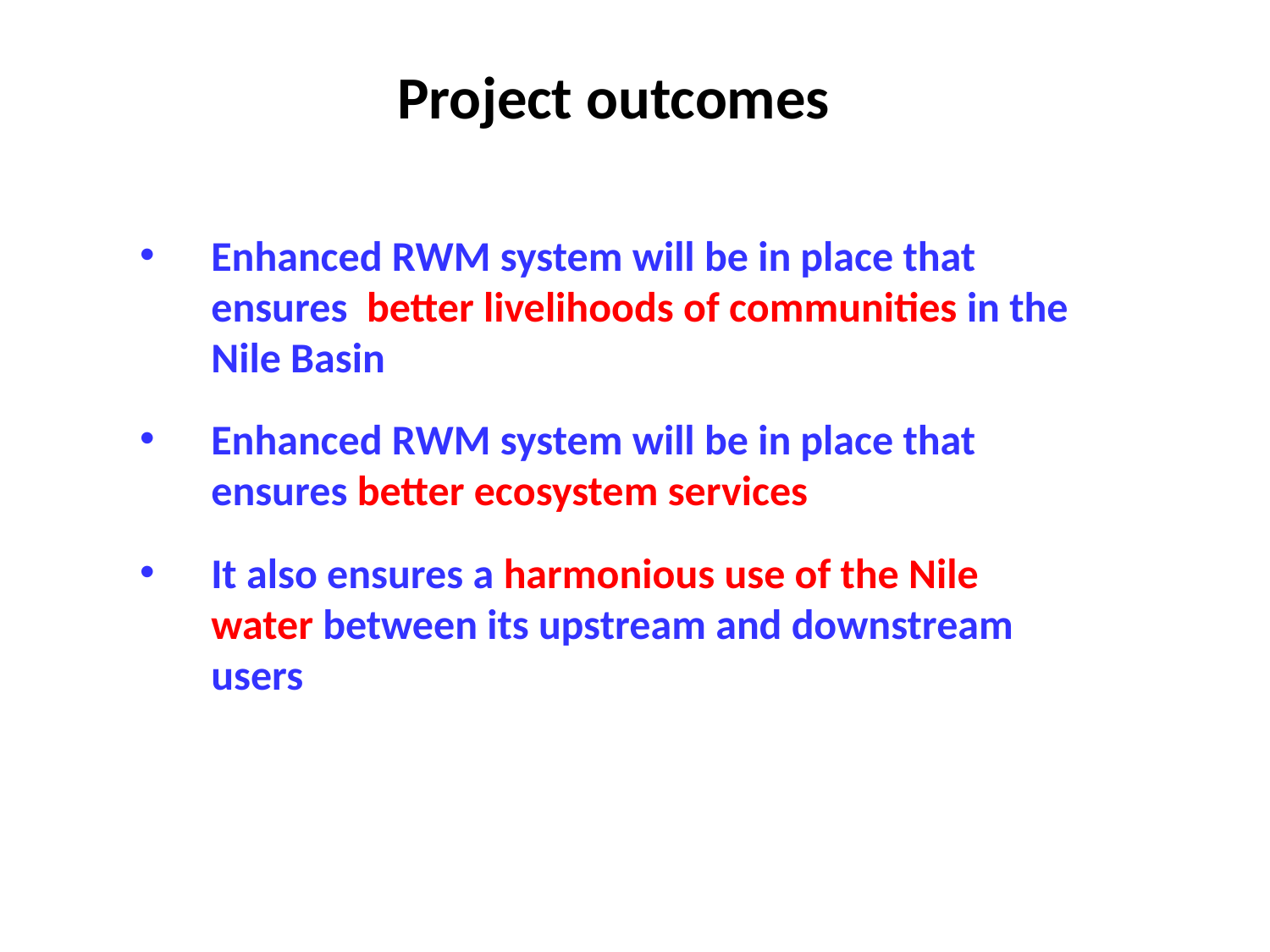

# Project outcomes
Enhanced RWM system will be in place that ensures  better livelihoods of communities in the Nile Basin
Enhanced RWM system will be in place that ensures better ecosystem services
It also ensures a harmonious use of the Nile water between its upstream and downstream users